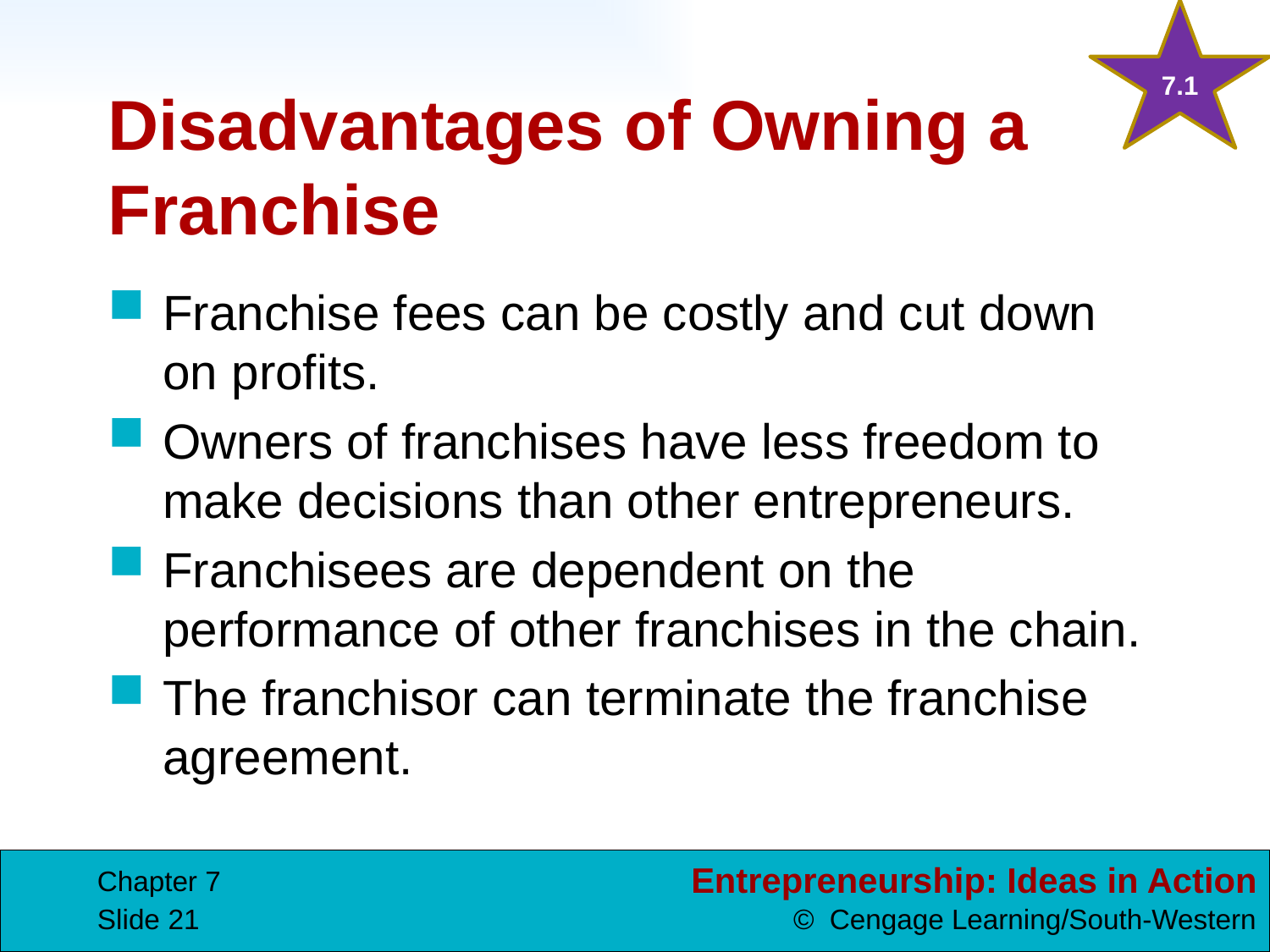

7.1
# Disadvantages of Owning a Franchise
Franchise fees can be costly and cut down on profits.
Owners of franchises have less freedom to make decisions than other entrepreneurs.
Franchisees are dependent on the performance of other franchises in the chain.
The franchisor can terminate the franchise agreement.

Chapter 7
Slide 21